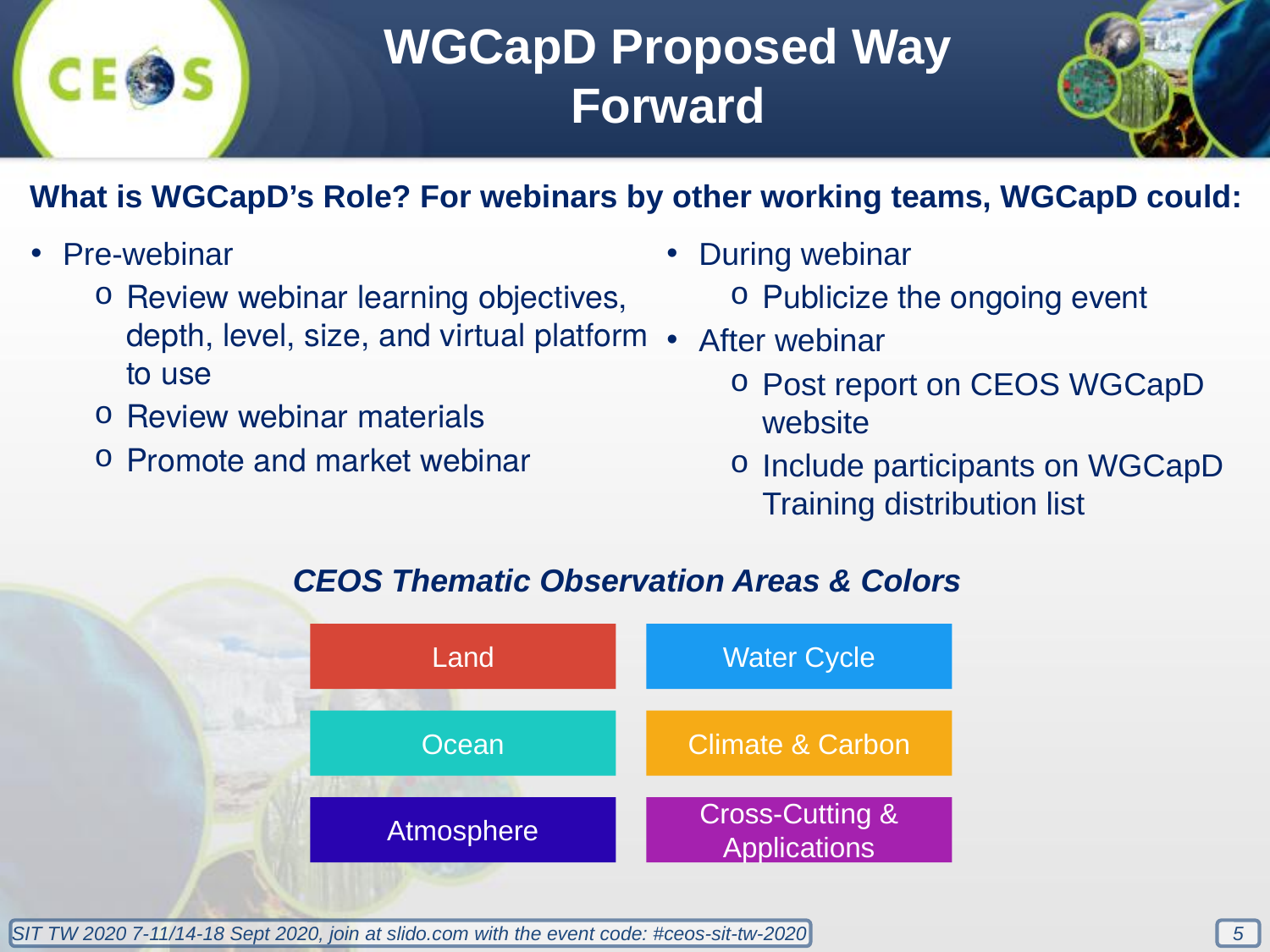

WGCapD Proposed Way Forward
What is WGCapD’s Role? For webinars by other working teams, WGCapD could:
Pre-webinar
Review webinar learning objectives, depth, level, size, and virtual platform to use
Review webinar materials
Promote and market webinar
During webinar
Publicize the ongoing event
After webinar
Post report on CEOS WGCapD website
Include participants on WGCapD Training distribution list

CEOS Thematic Observation Areas & Colors
Land
Water Cycle
Ocean
Climate & Carbon
Atmosphere
Cross-Cutting & Applications
5